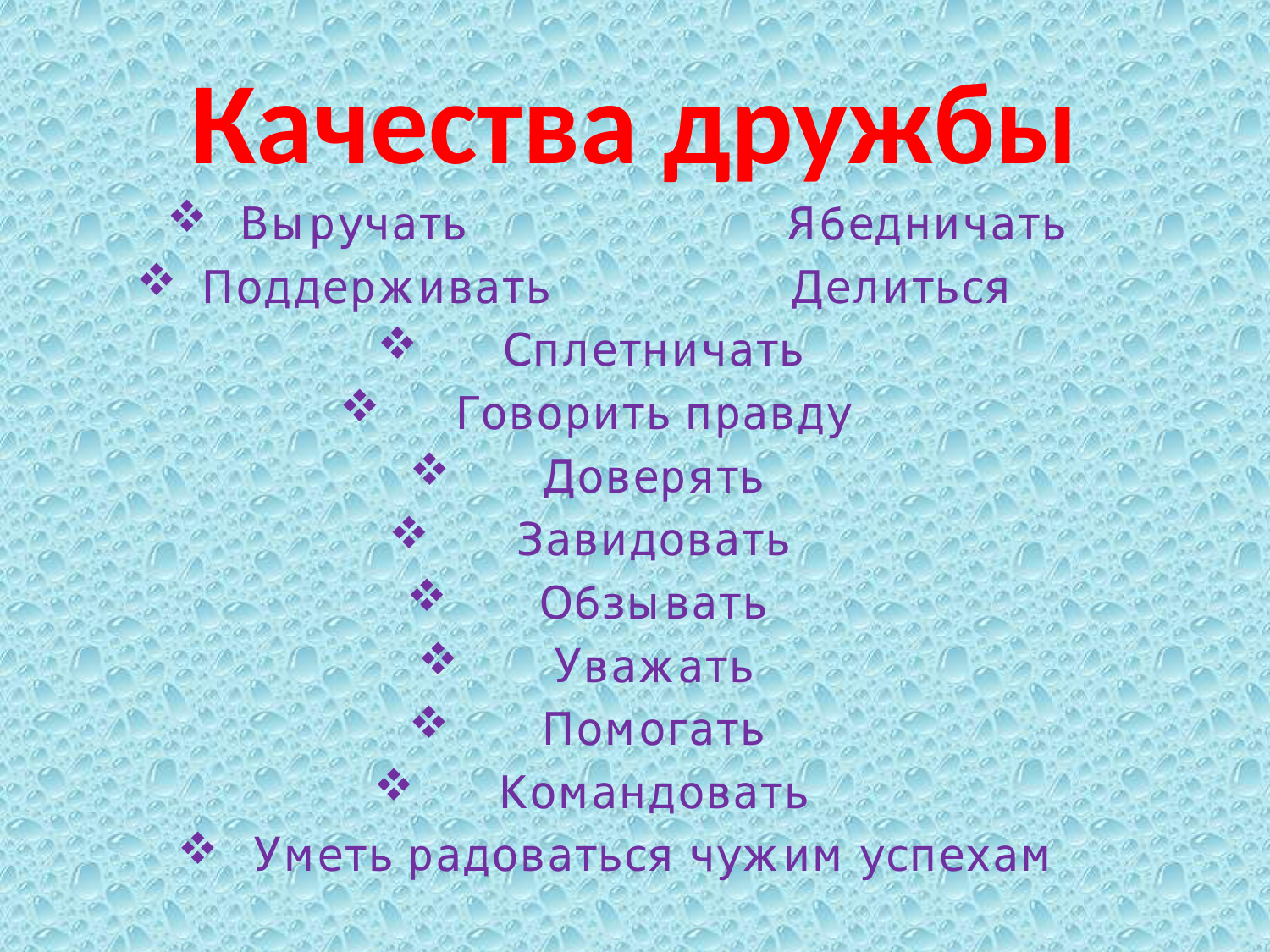

# Качества дружбы
Выручать                        Ябедничать
Поддерживать                  Делиться
Сплетничать
Говорить правду
Доверять
Завидовать
Обзывать
Уважать
Помогать
Командовать
Уметь радоваться чужим успехам